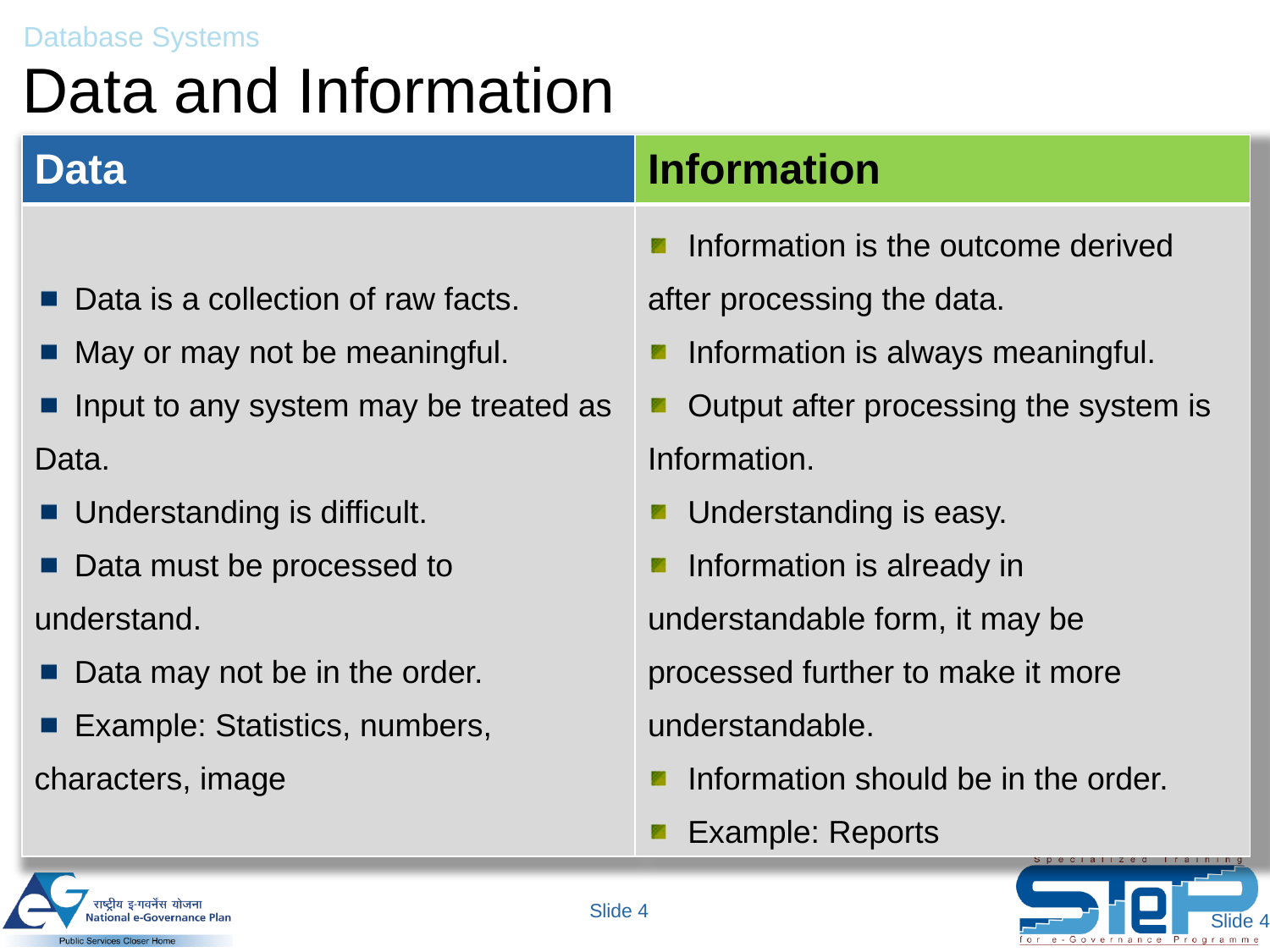

Database Systems
# Data and Information
| Data | Information |
| --- | --- |
| Data is a collection of raw facts. May or may not be meaningful. Input to any system may be treated as Data. Understanding is difficult. Data must be processed to understand. Data may not be in the order. Example: Statistics, numbers, characters, image | Information is the outcome derived after processing the data. Information is always meaningful. Output after processing the system is Information. Understanding is easy. Information is already in understandable form, it may be processed further to make it more understandable. Information should be in the order. Example: Reports |
Slide 4